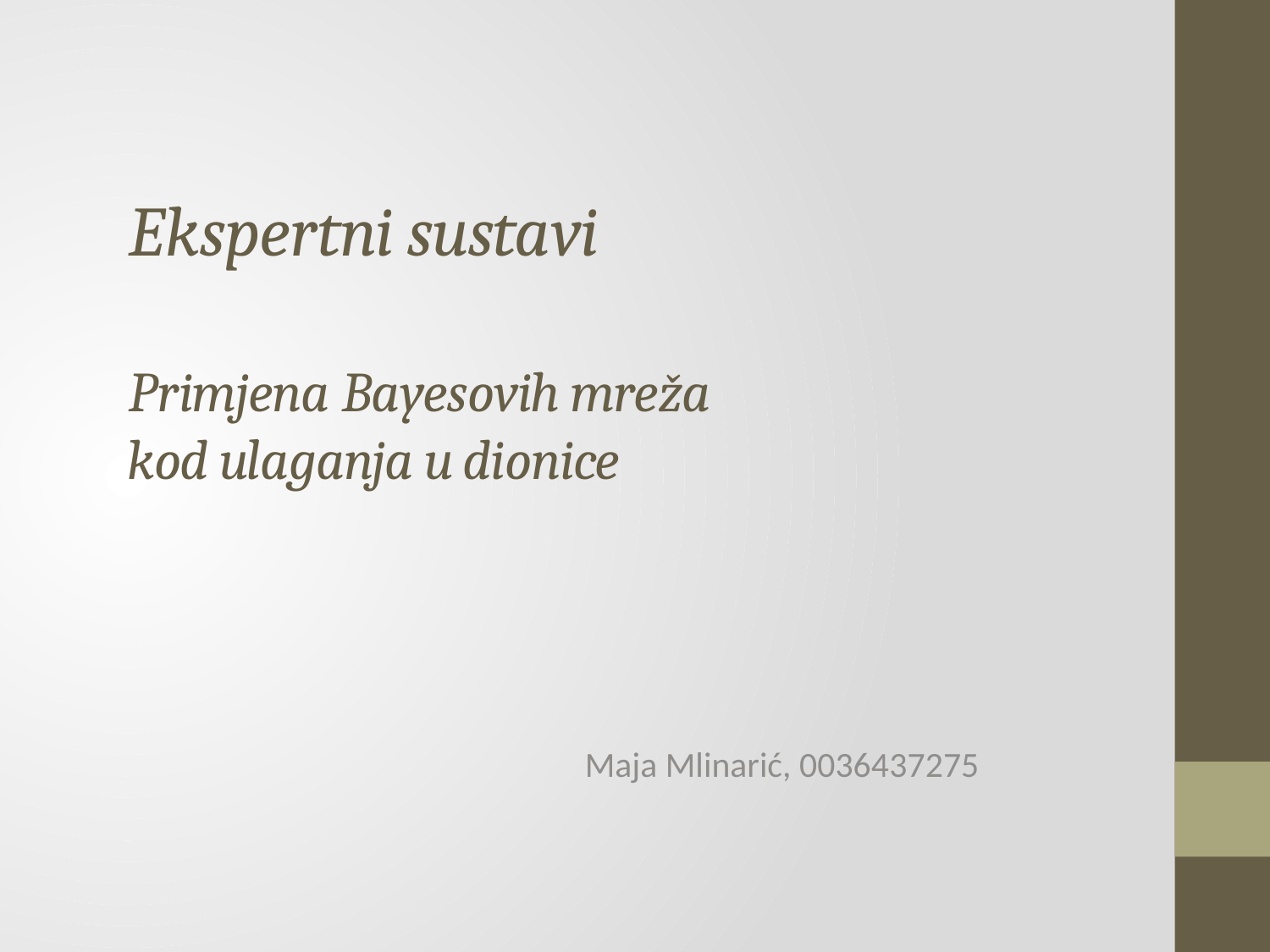

# Ekspertni sustavi Primjena Bayesovih mreža kod ulaganja u dionice
Maja Mlinarić, 0036437275